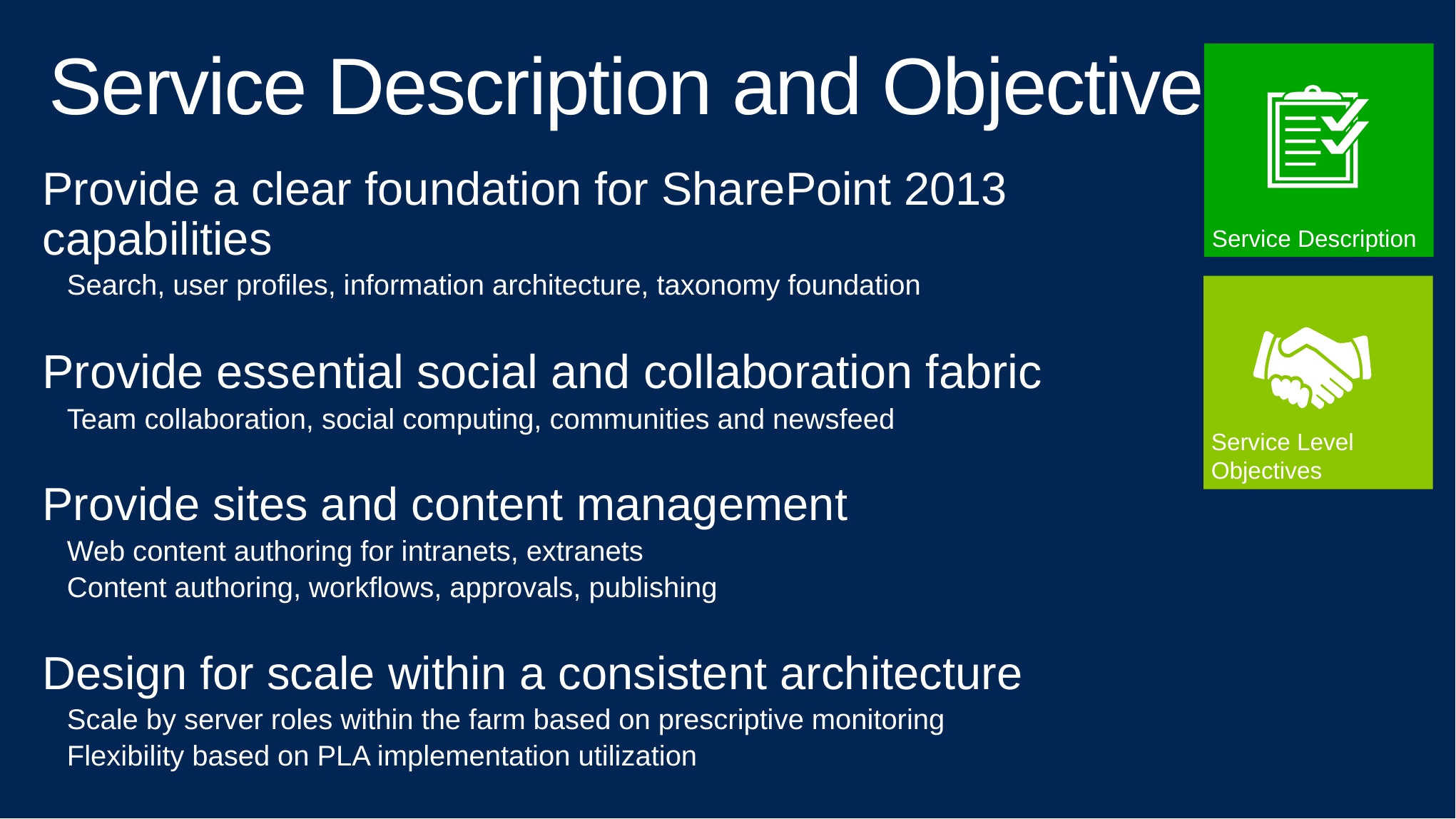

# Service Description and Objectives
Service Description

Provide a clear foundation for SharePoint 2013 capabilities
Search, user profiles, information architecture, taxonomy foundation

Provide essential social and collaboration fabric
Team collaboration, social computing, communities and newsfeed

Provide sites and content management
Web content authoring for intranets, extranets
Content authoring, workflows, approvals, publishing

Design for scale within a consistent architecture
Scale by server roles within the farm based on prescriptive monitoring
Flexibility based on PLA implementation utilization

Service Level Objectives